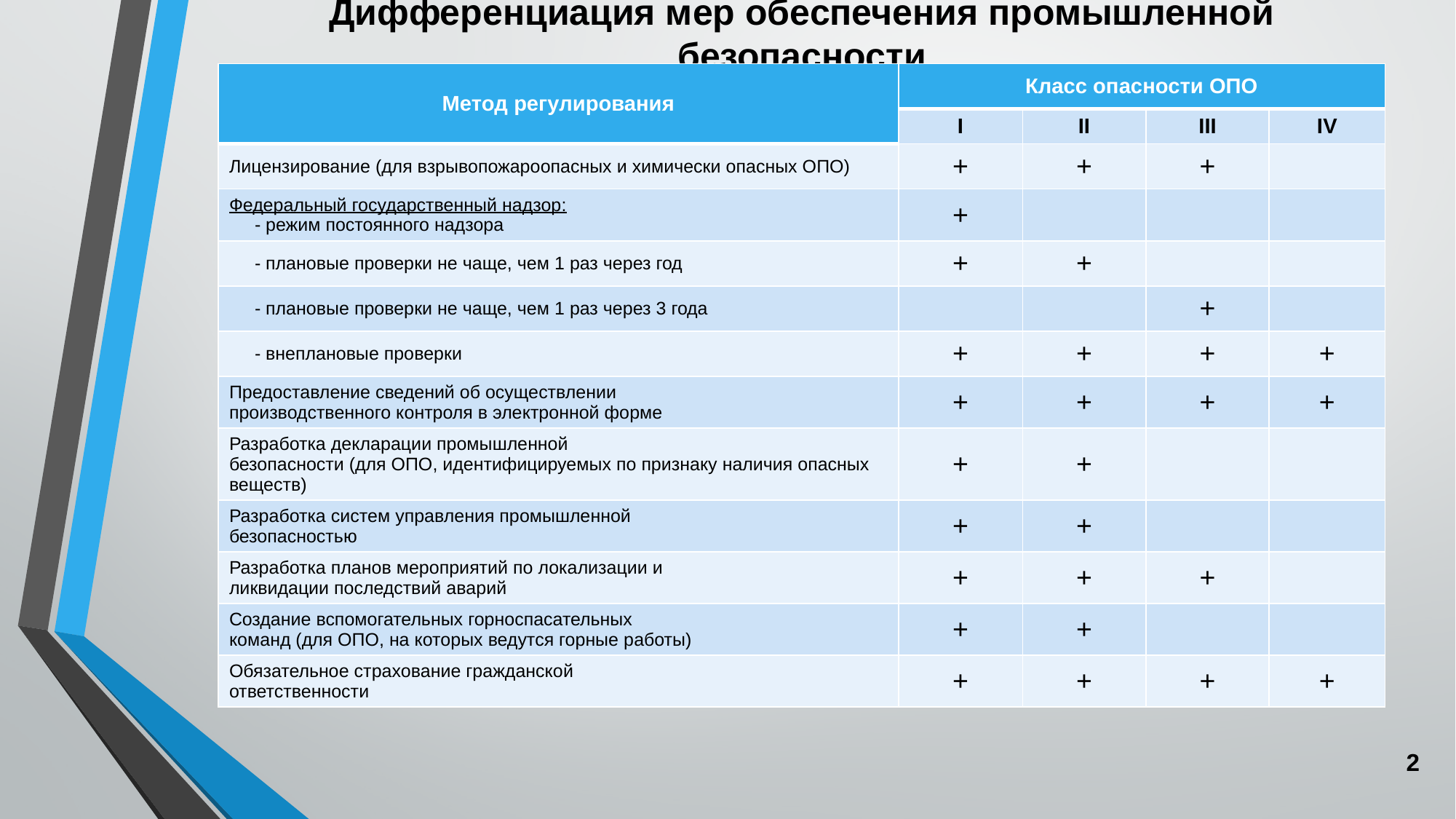

# Дифференциация мер обеспечения промышленной безопасности
| Метод регулирования | Класс опасности ОПО |  |  |  |
| --- | --- | --- | --- | --- |
|  | I | II | III | IV |
| Лицензирование (для взрывопожароопасных и химически опасных ОПО) | + | + | + |  |
| Федеральный государственный надзор: - режим постоянного надзора | + |  |  |  |
| - плановые проверки не чаще, чем 1 раз через год | + | + |  |  |
| - плановые проверки не чаще, чем 1 раз через 3 года |  |  | + |  |
| - внеплановые проверки | + | + | + | + |
| Предоставление сведений об осуществлении производственного контроля в электронной форме | + | + | + | + |
| Разработка декларации промышленной безопасности (для ОПО, идентифицируемых по признаку наличия опасных веществ) | + | + |  |  |
| Разработка систем управления промышленной безопасностью | + | + |  |  |
| Разработка планов мероприятий по локализации и ликвидации последствий аварий | + | + | + |  |
| Создание вспомогательных горноспасательных команд (для ОПО, на которых ведутся горные работы) | + | + |  |  |
| Обязательное страхование гражданской ответственности | + | + | + | + |
2